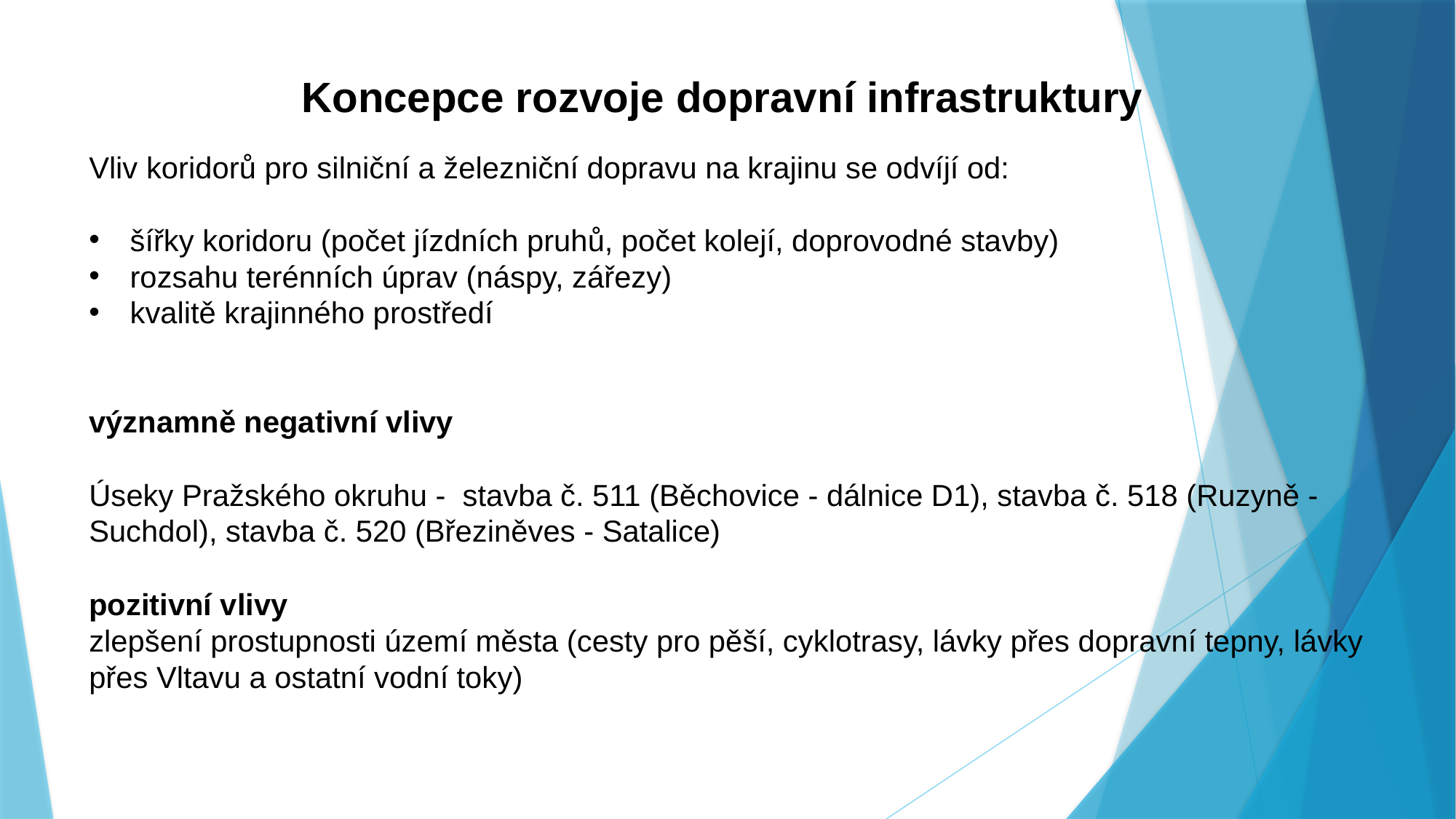

Koncepce rozvoje dopravní infrastruktury
Vliv koridorů pro silniční a železniční dopravu na krajinu se odvíjí od:

šířky koridoru (počet jízdních pruhů, počet kolejí, doprovodné stavby)
rozsahu terénních úprav (náspy, zářezy)
kvalitě krajinného prostředí

významně negativní vlivy

Úseky Pražského okruhu -  stavba č. 511 (Běchovice - dálnice D1), stavba č. 518 (Ruzyně - Suchdol), stavba č. 520 (Březiněves - Satalice)

pozitivní vlivy
zlepšení prostupnosti území města (cesty pro pěší, cyklotrasy, lávky přes dopravní tepny, lávky přes Vltavu a ostatní vodní toky)